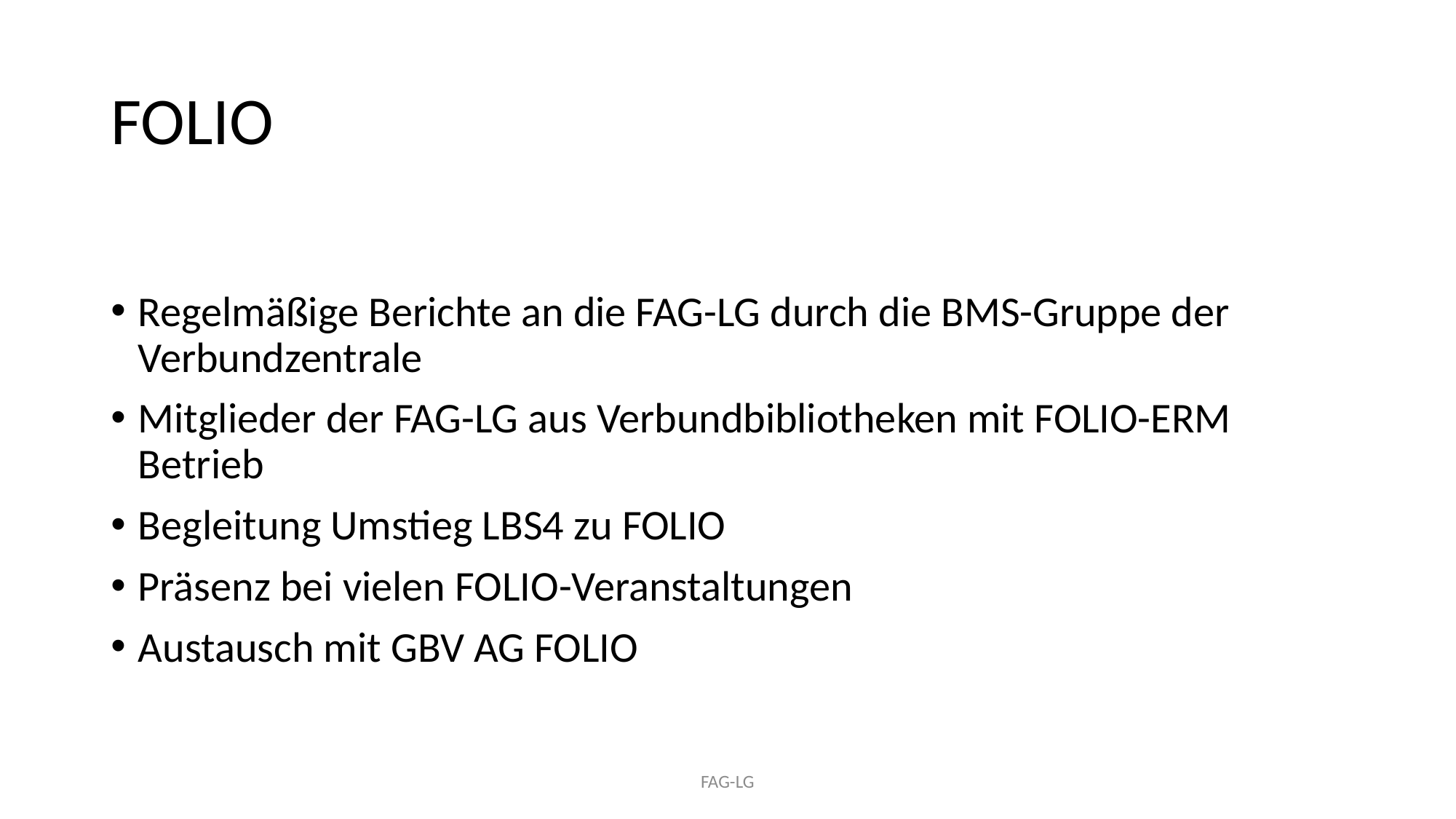

# FOLIO

Regelmäßige Berichte an die FAG-LG durch die BMS-Gruppe der Verbundzentrale
Mitglieder der FAG-LG aus Verbundbibliotheken mit FOLIO-ERM Betrieb
Begleitung Umstieg LBS4 zu FOLIO
Präsenz bei vielen FOLIO-Veranstaltungen
Austausch mit GBV AG FOLIO

6
FAG-LG